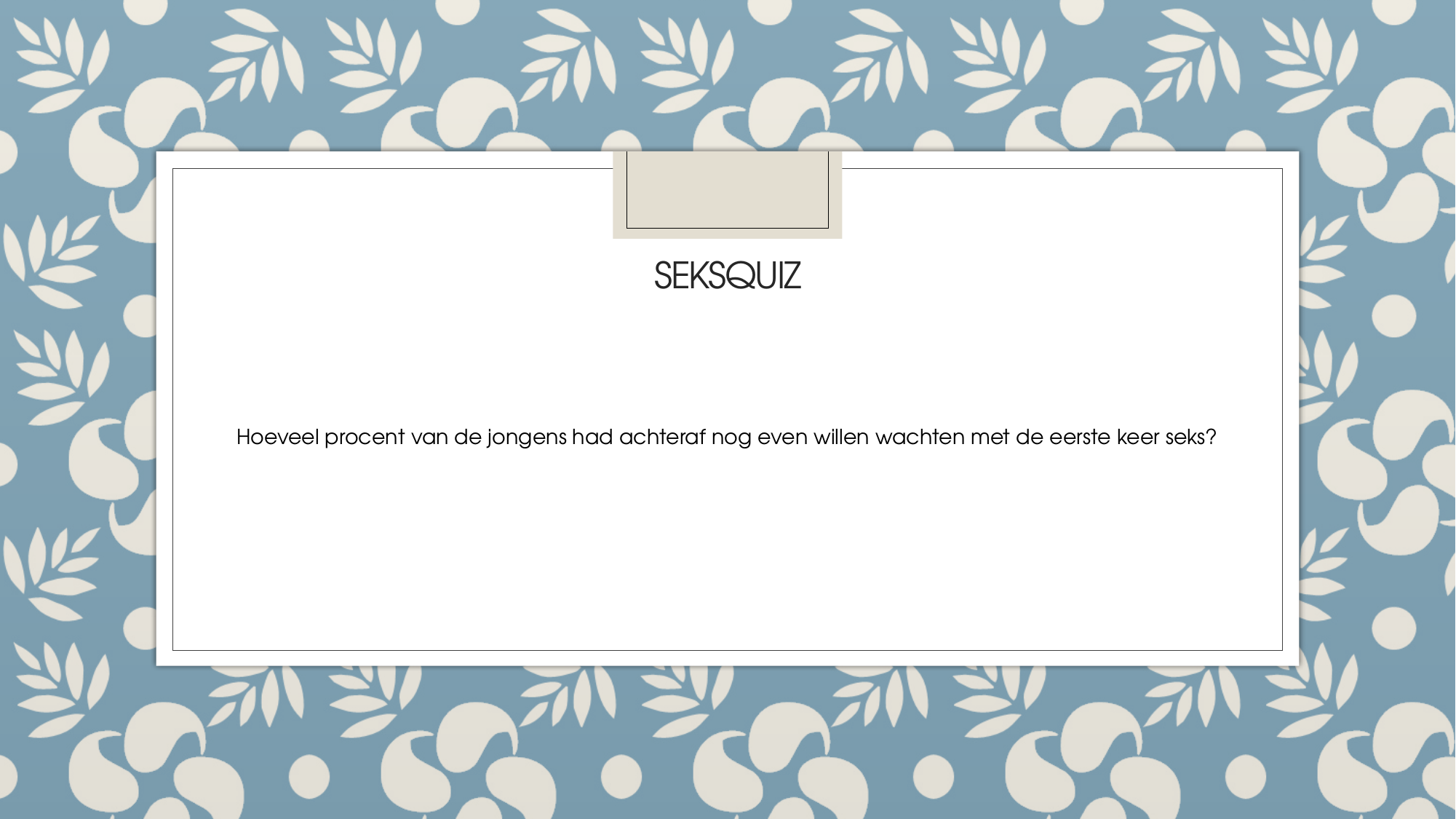

# Seksquiz
Hoeveel procent van de jongens had achteraf nog even willen wachten met de eerste keer seks?